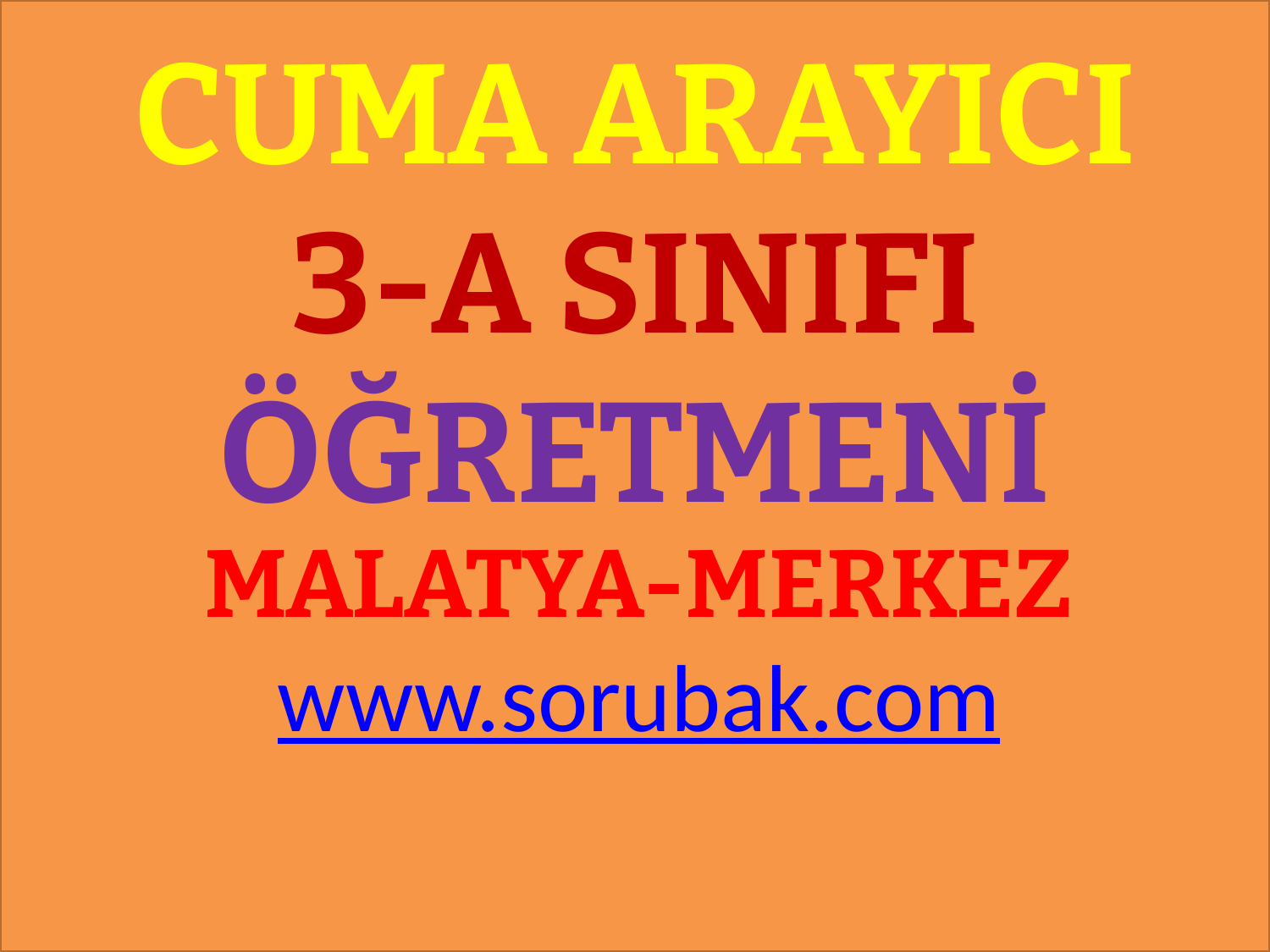

CUMA ARAYICI
3-A SINIFI ÖĞRETMENİ
#
MALATYA-MERKEZ
www.sorubak.com